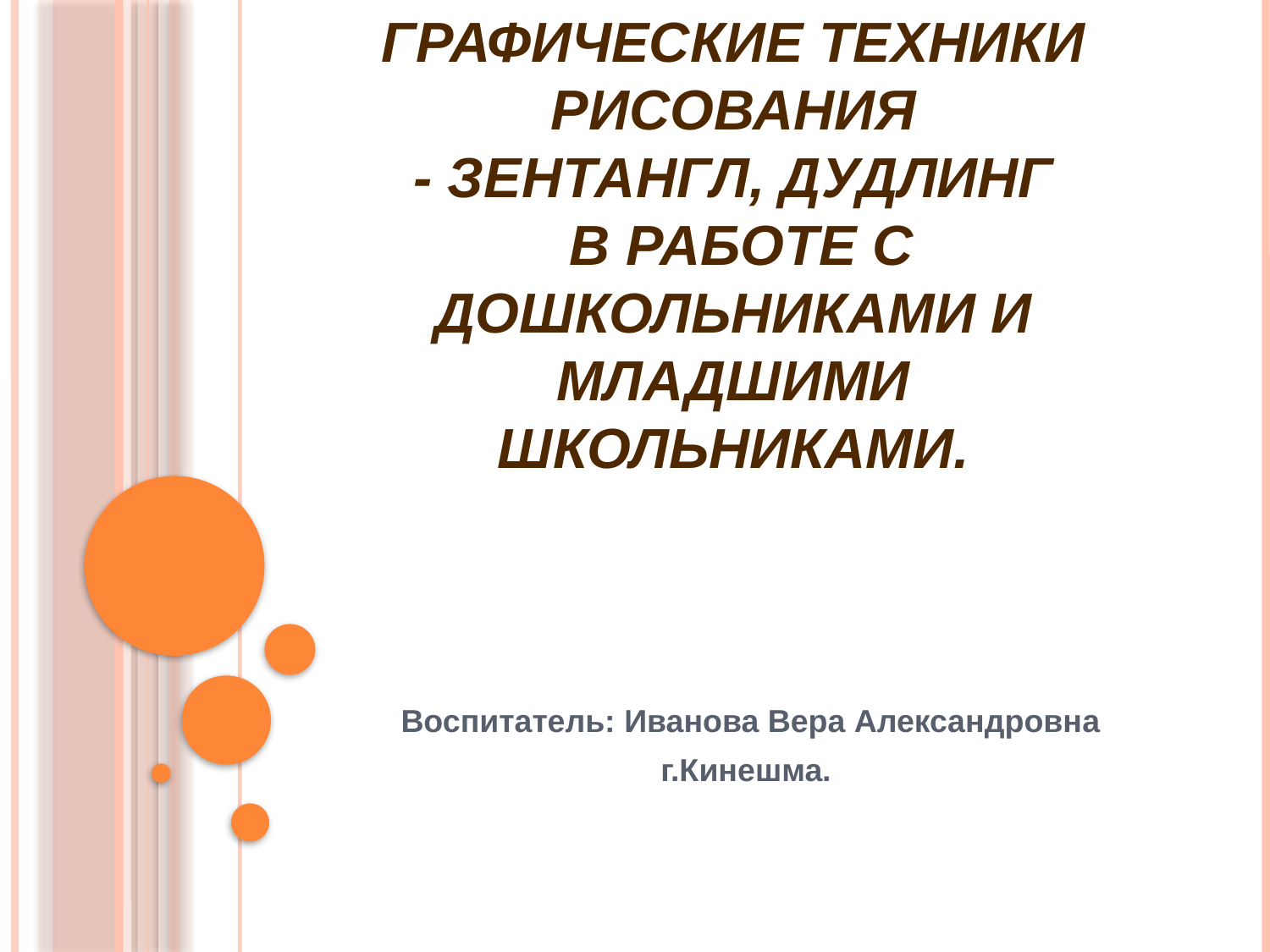

# Современные графические техники рисования - зентангл, дудлинг в работе с дошкольниками и младшими школьниками.
 Воспитатель: Иванова Вера Александровна
г.Кинешма.